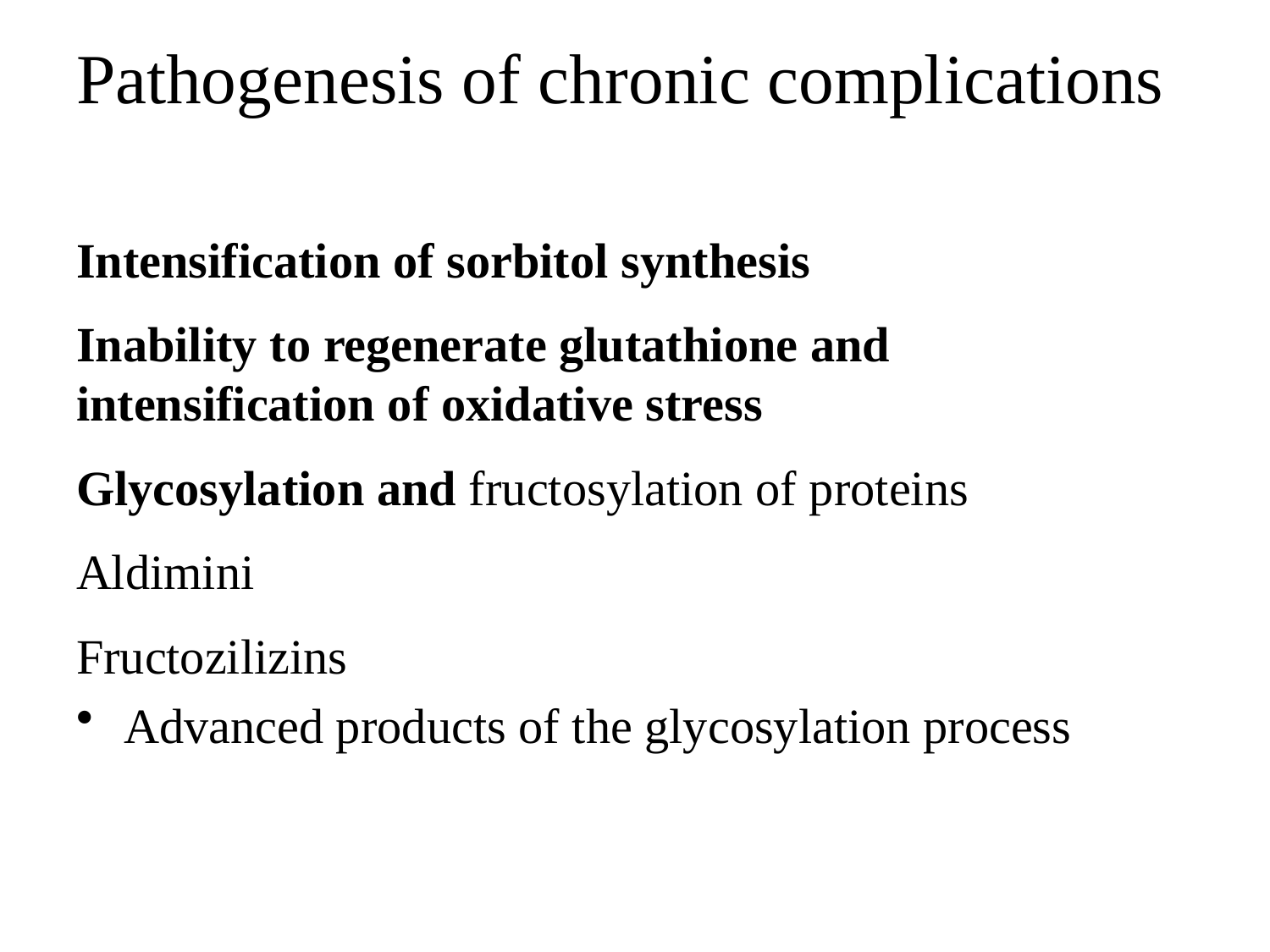

# Pathogenesis of chronic complications

Intensification of sorbitol synthesis
Inability to regenerate glutathione and intensification of oxidative stress
Glycosylation and fructosylation of proteins
Aldimini
Fructozilizins
Advanced products of the glycosylation process